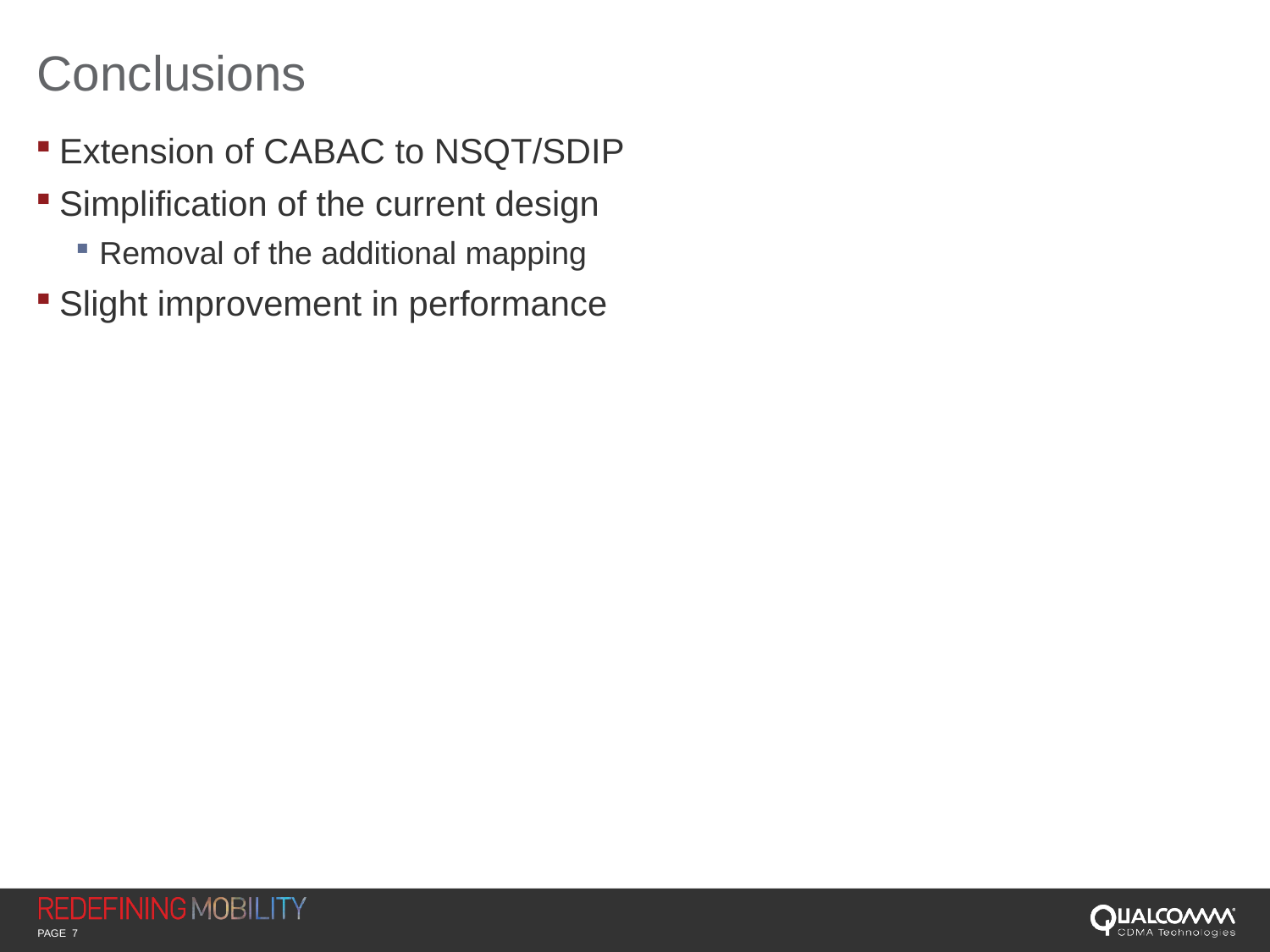

# Conclusions
Extension of CABAC to NSQT/SDIP
Simplification of the current design
Removal of the additional mapping
Slight improvement in performance